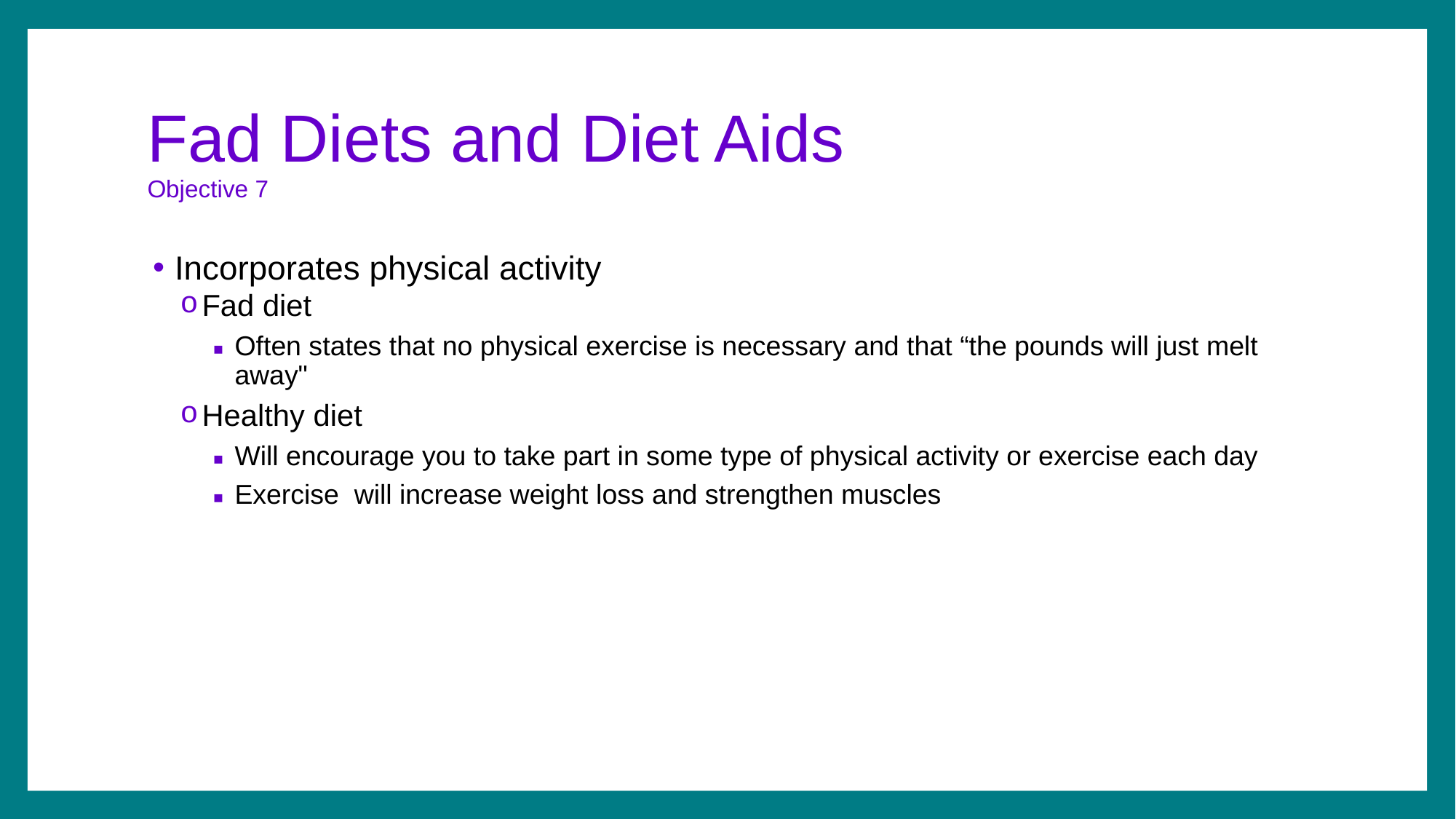

# Fad Diets and Diet Aids Objective 7
Incorporates physical activity
Fad diet
Often states that no physical exercise is necessary and that “the pounds will just melt away"
Healthy diet
Will encourage you to take part in some type of physical activity or exercise each day
Exercise  will increase weight loss and strengthen muscles